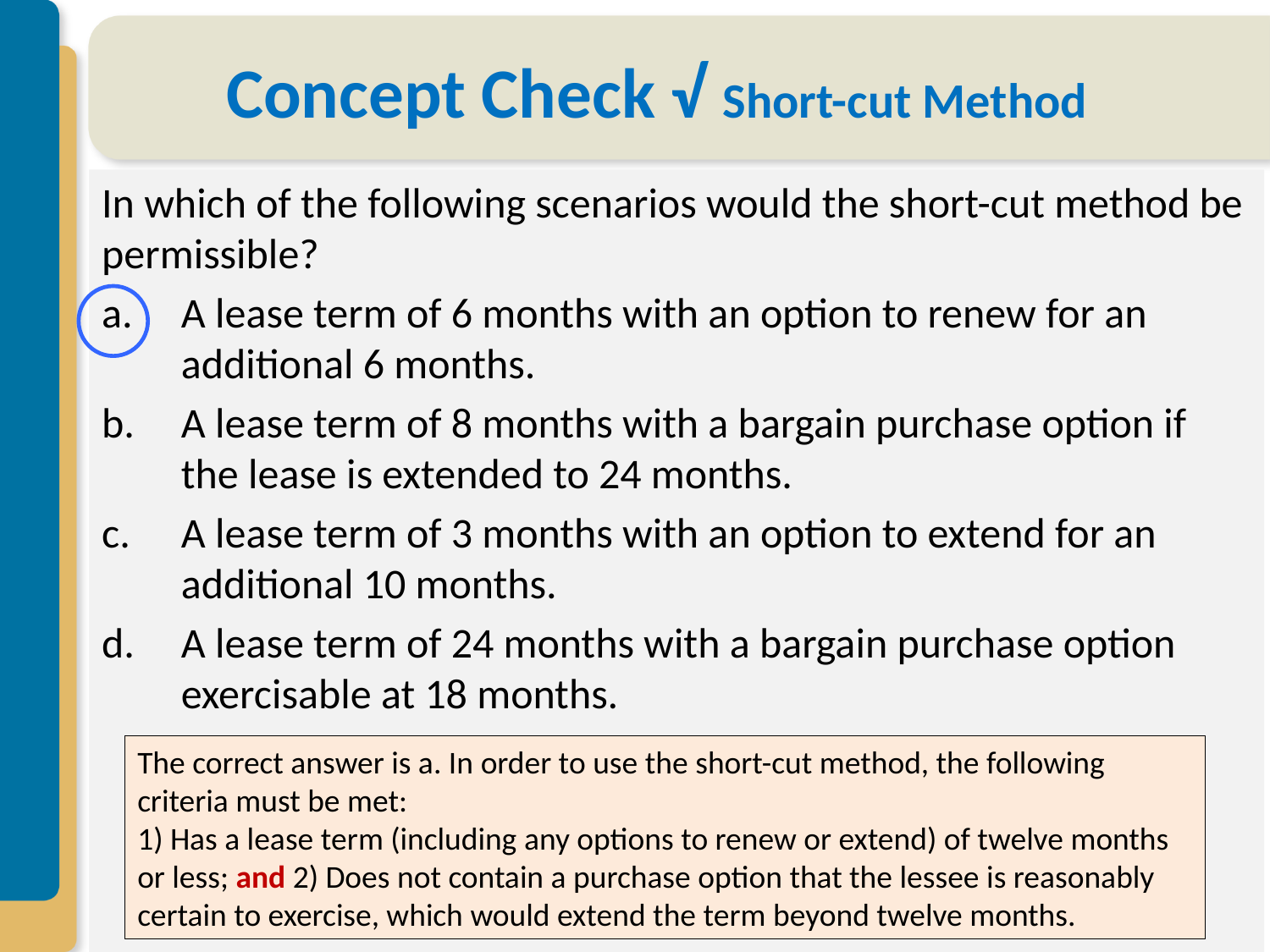

# Concept Check √ Short-cut Method
In which of the following scenarios would the short-cut method be permissible?
a.	A lease term of 6 months with an option to renew for an additional 6 months.
b.	A lease term of 8 months with a bargain purchase option if the lease is extended to 24 months.
c.	A lease term of 3 months with an option to extend for an additional 10 months.
d.	A lease term of 24 months with a bargain purchase option exercisable at 18 months.

The correct answer is a. In order to use the short-cut method, the following criteria must be met:
1) Has a lease term (including any options to renew or extend) of twelve months or less; and 2) Does not contain a purchase option that the lessee is reasonably certain to exercise, which would extend the term beyond twelve months.